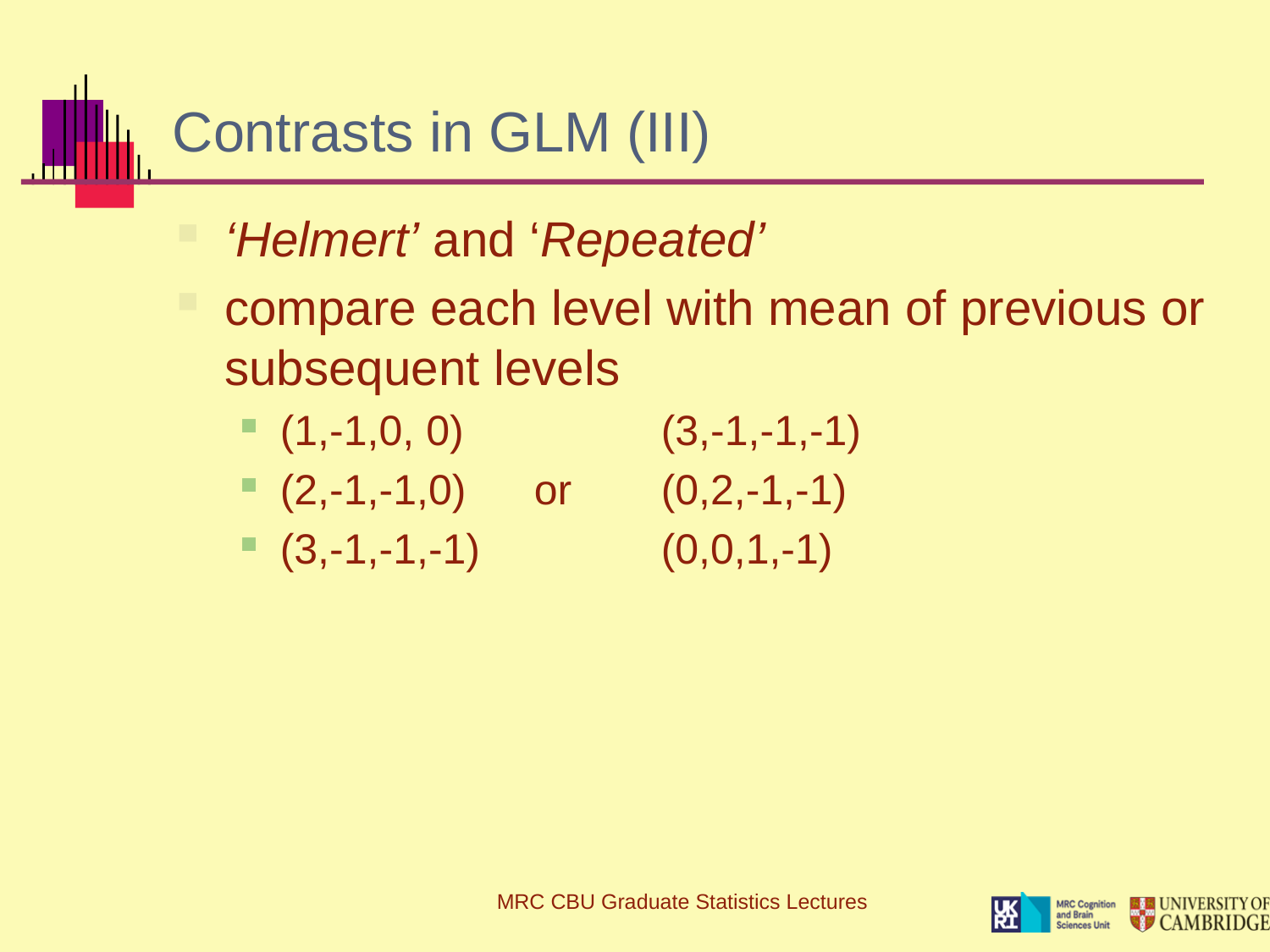

# Contrasts in GLM (III)
‘Helmert’ and ‘Repeated’
compare each level with mean of previous or subsequent levels
(1,-1,0, 0)		(3,-1,-1,-1)
(2,-1,-1,0)	or	(0,2,-1,-1)
(3,-1,-1,-1)   		(0,0,1,-1)

MRC CBU Graduate Statistics Lectures